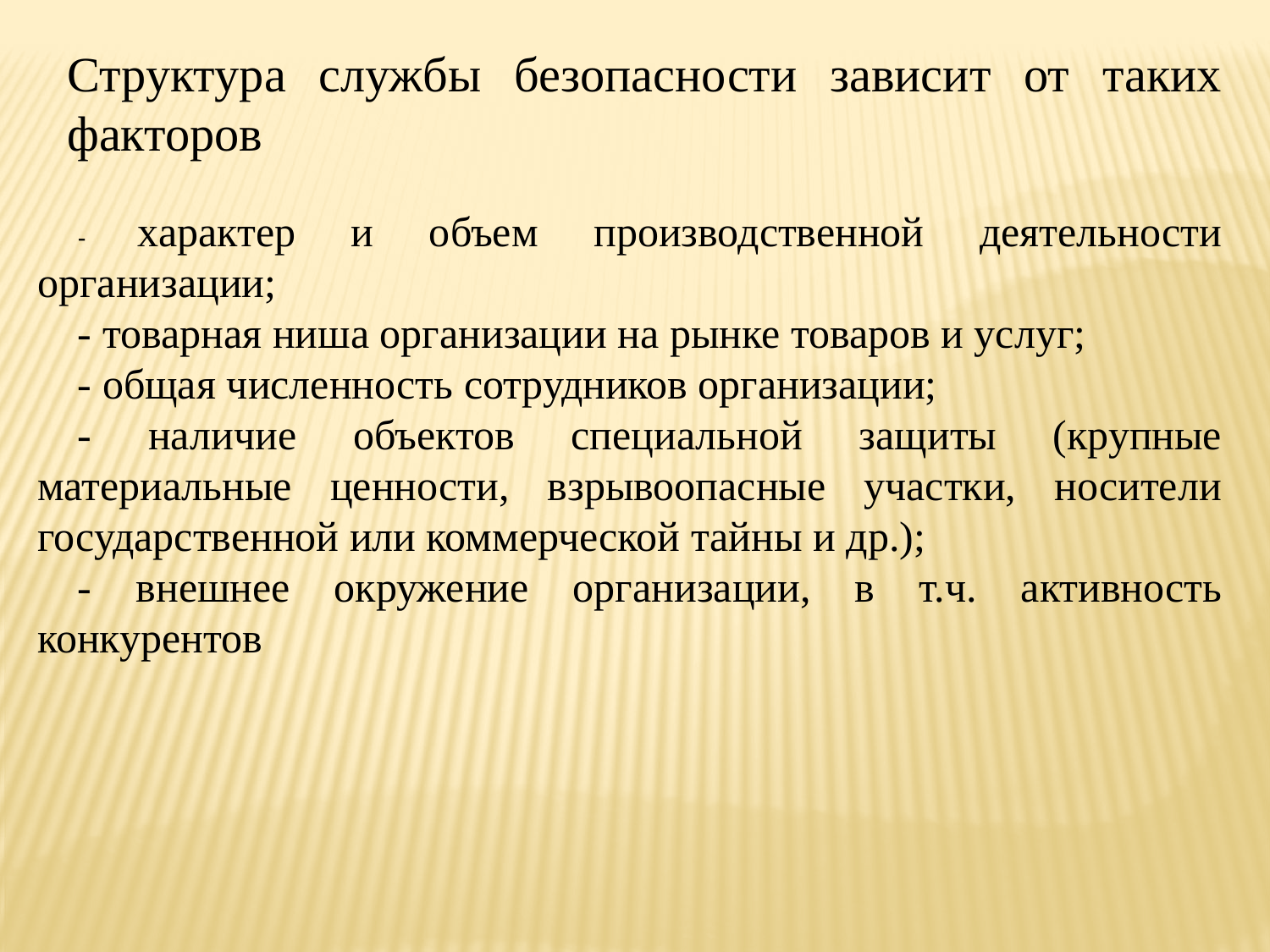

Структура службы безопасности зависит от таких факторов
- характер и объем производственной деятельности организации;
- товарная ниша организации на рынке товаров и услуг;
- общая численность сотрудников организации;
- наличие объектов специальной защиты (крупные материальные ценности, взрывоопасные участки, носители государственной или коммерческой тайны и др.);
- внешнее окружение организации, в т.ч. активность конкурентов